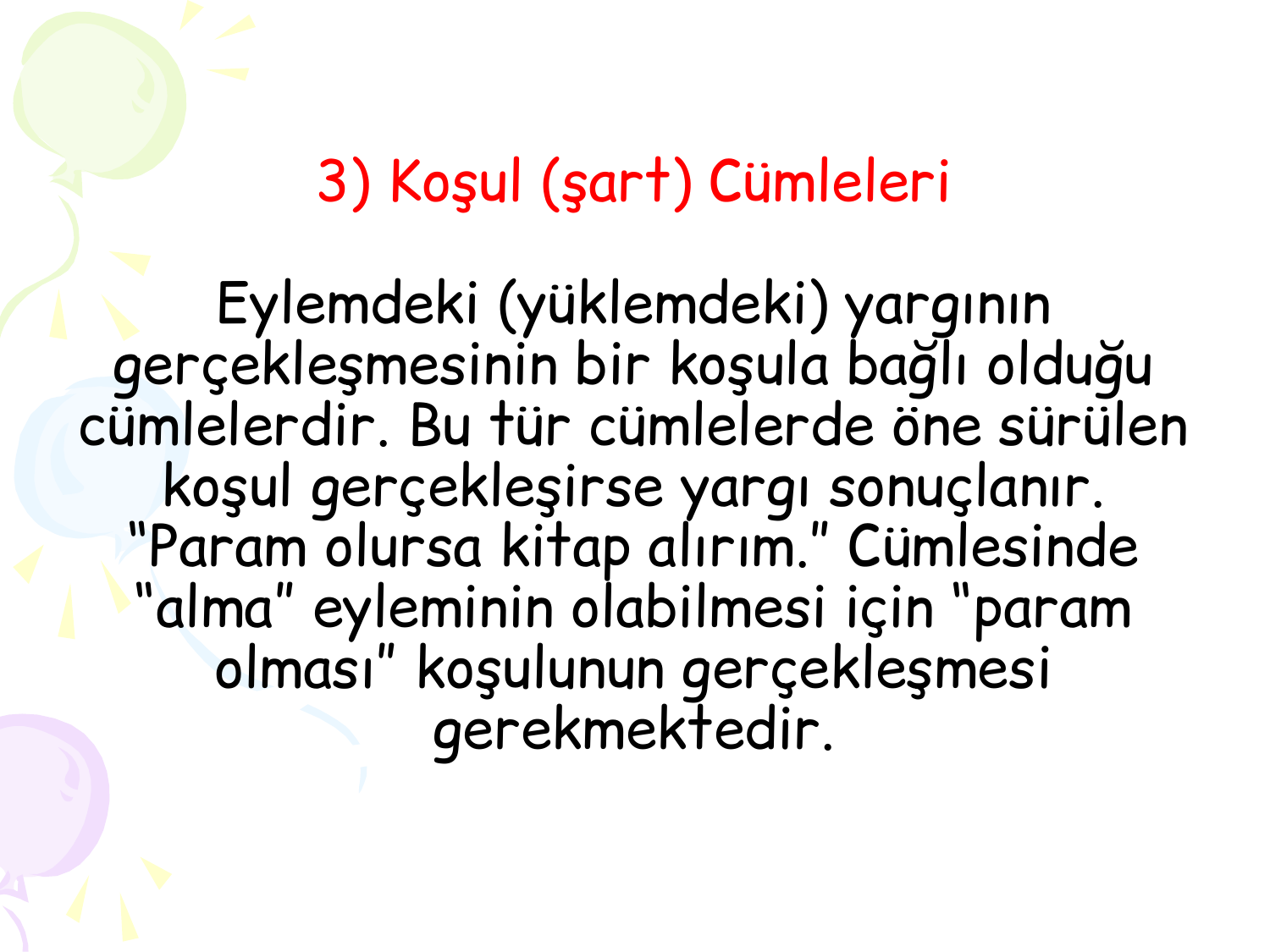

# 3) Koşul (şart) Cümleleri Eylemdeki (yüklemdeki) yargının gerçekleşmesinin bir koşula bağlı olduğu cümlelerdir. Bu tür cümlelerde öne sürülen koşul gerçekleşirse yargı sonuçlanır. “Param olursa kitap alırım.” Cümlesinde “alma” eyleminin olabilmesi için “param olması” koşulunun gerçekleşmesi gerekmektedir.